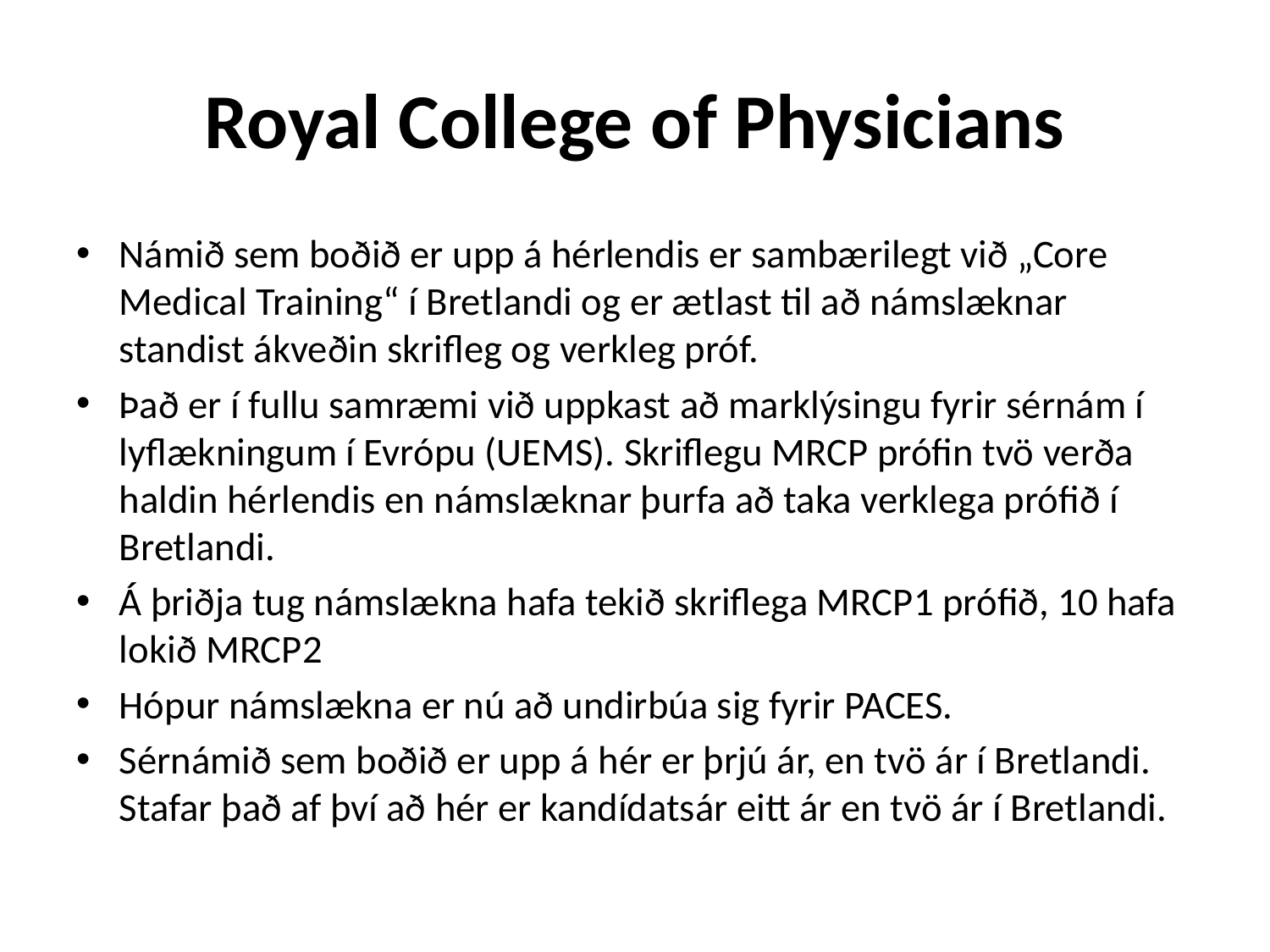

# Royal College of Physicians
Námið sem boðið er upp á hérlendis er sambærilegt við „Core Medical Training“ í Bretlandi og er ætlast til að námslæknar standist ákveðin skrifleg og verkleg próf.
Það er í fullu samræmi við uppkast að marklýsingu fyrir sérnám í lyflækningum í Evrópu (UEMS). Skriflegu MRCP prófin tvö verða haldin hérlendis en námslæknar þurfa að taka verklega prófið í Bretlandi.
Á þriðja tug námslækna hafa tekið skriflega MRCP1 prófið, 10 hafa lokið MRCP2
Hópur námslækna er nú að undirbúa sig fyrir PACES.
Sérnámið sem boðið er upp á hér er þrjú ár, en tvö ár í Bretlandi. Stafar það af því að hér er kandídatsár eitt ár en tvö ár í Bretlandi.